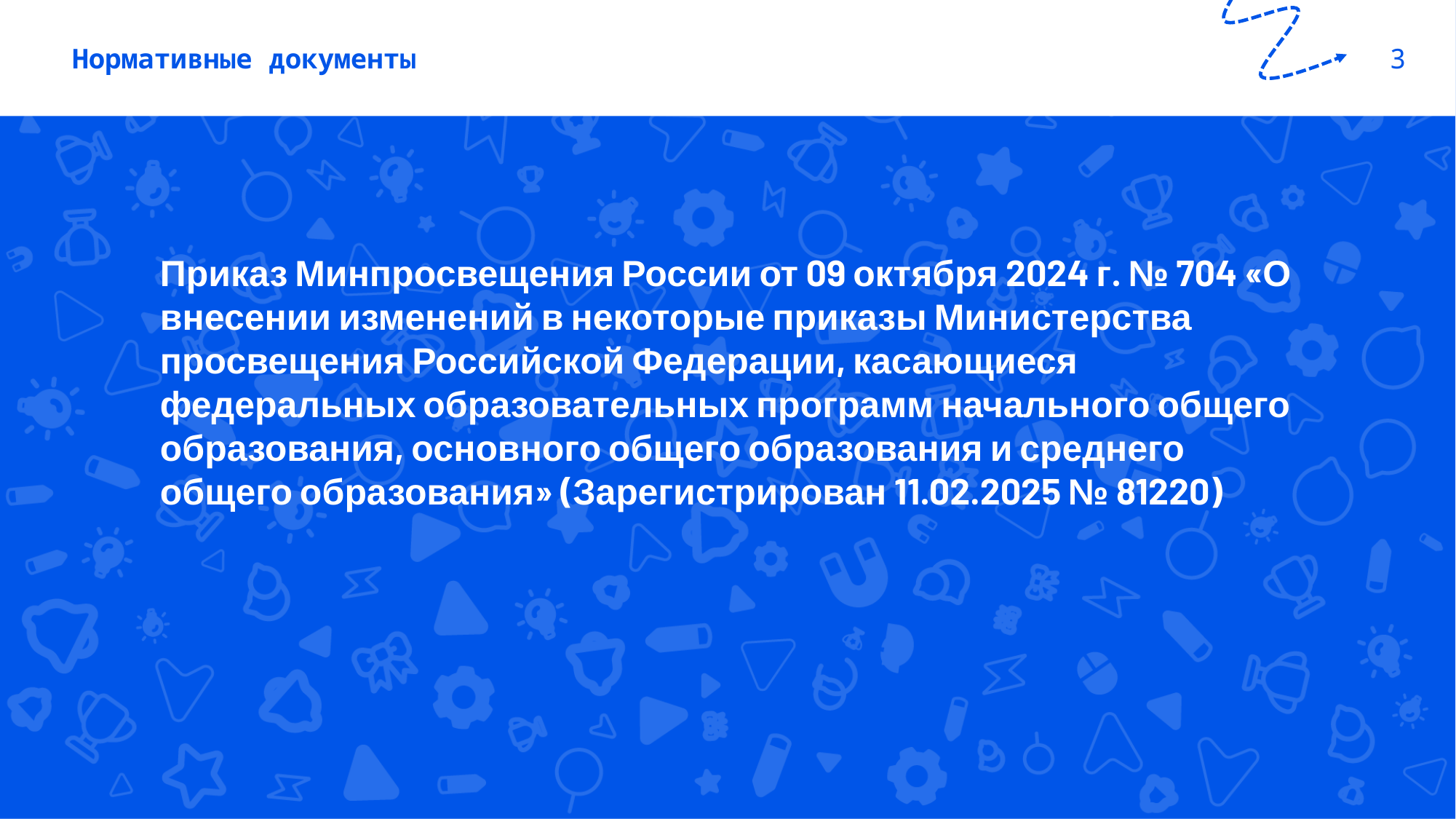

3
Нормативные документы
Приказ Минпросвещения России от 09 октября 2024 г. № 704 «О внесении изменений в некоторые приказы Министерства просвещения Российской Федерации, касающиеся федеральных образовательных программ начального общего образования, основного общего образования и среднего общего образования» (Зарегистрирован 11.02.2025 № 81220)